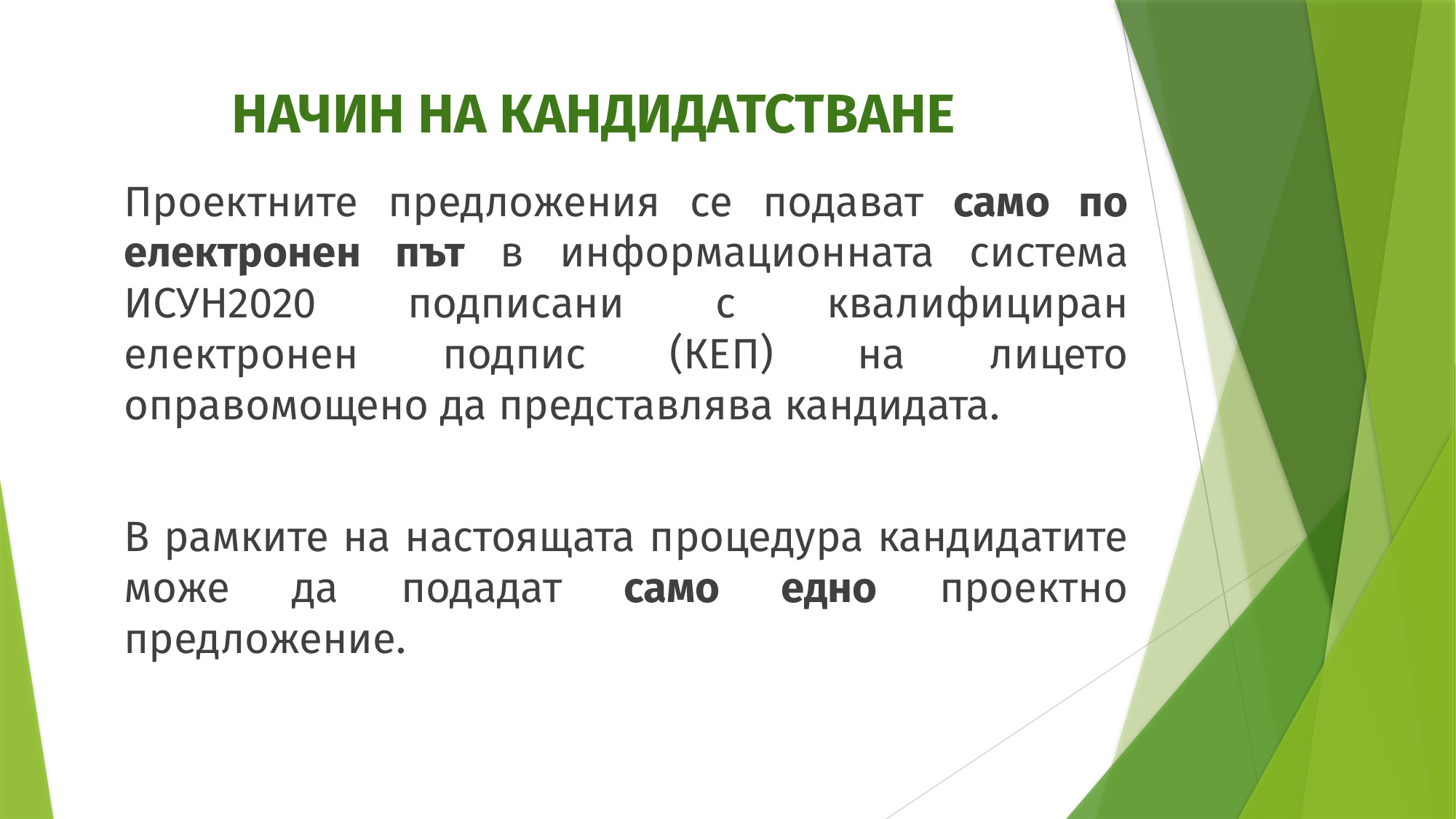

# НАЧИН НА КАНДИДАТСТВАНЕ
Проектните предложения се подават само по електронен път в информационната система ИСУН2020 подписани с квалифициран електронен подпис (КЕП) на лицето оправомощено да представлява кандидата.

В рамките на настоящата процедура кандидатите може да подадат само едно проектно предложение.